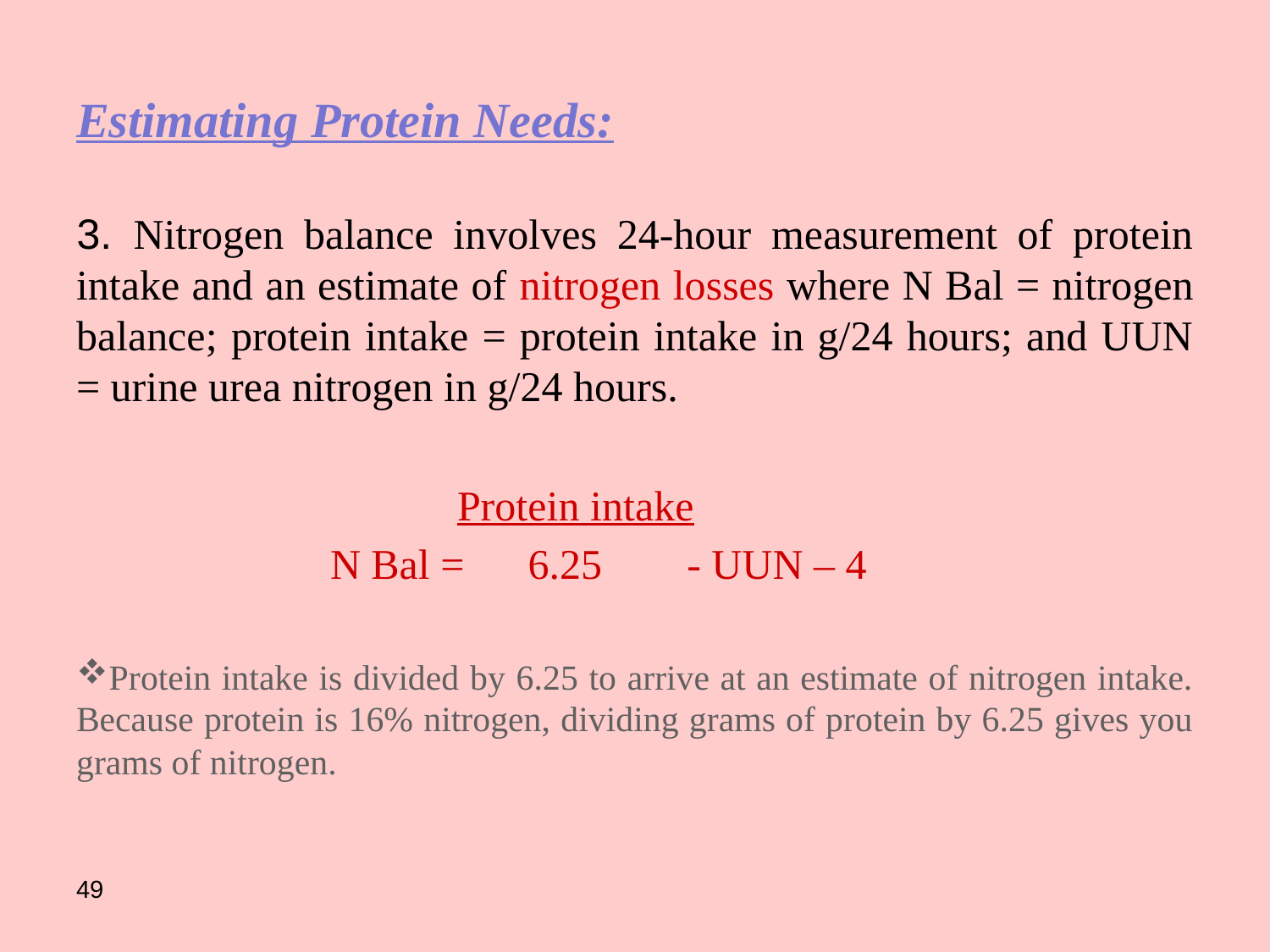

# Estimating Protein Needs:
3. Nitrogen balance involves 24-hour measurement of protein intake and an estimate of nitrogen losses where N Bal = nitrogen balance; protein intake = protein intake in g/24 hours; and UUN = urine urea nitrogen in g/24 hours.

			Protein intake
		N Bal =      6.25        - UUN – 4

Protein intake is divided by 6.25 to arrive at an estimate of nitrogen intake. Because protein is 16% nitrogen, dividing grams of protein by 6.25 gives you grams of nitrogen.
49